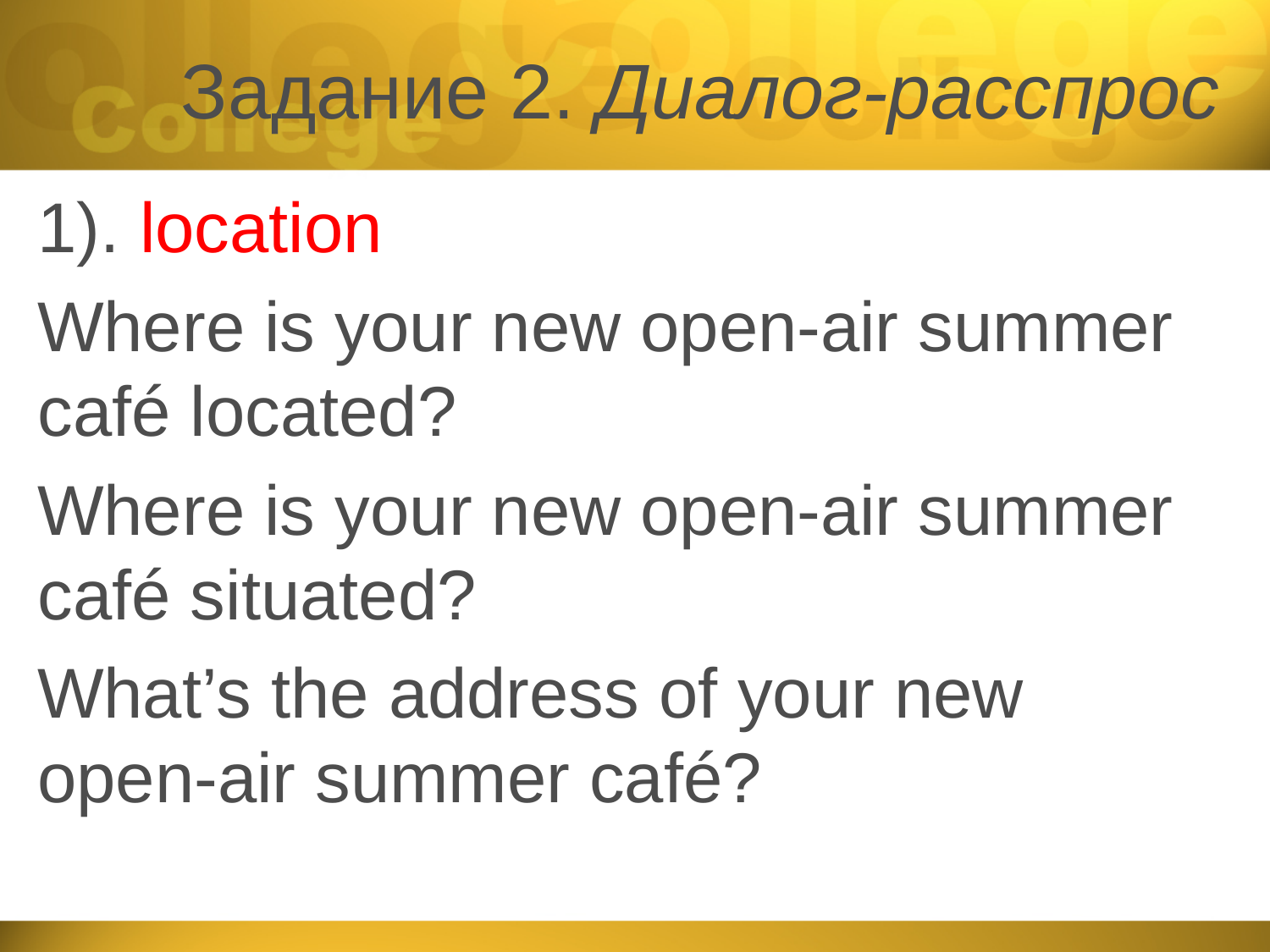

# Задание 2. Диалог-расспрос
1). location
Where is your new open-air summer café located?
Where is your new open-air summer café situated?
What’s the address of your new open-air summer café?